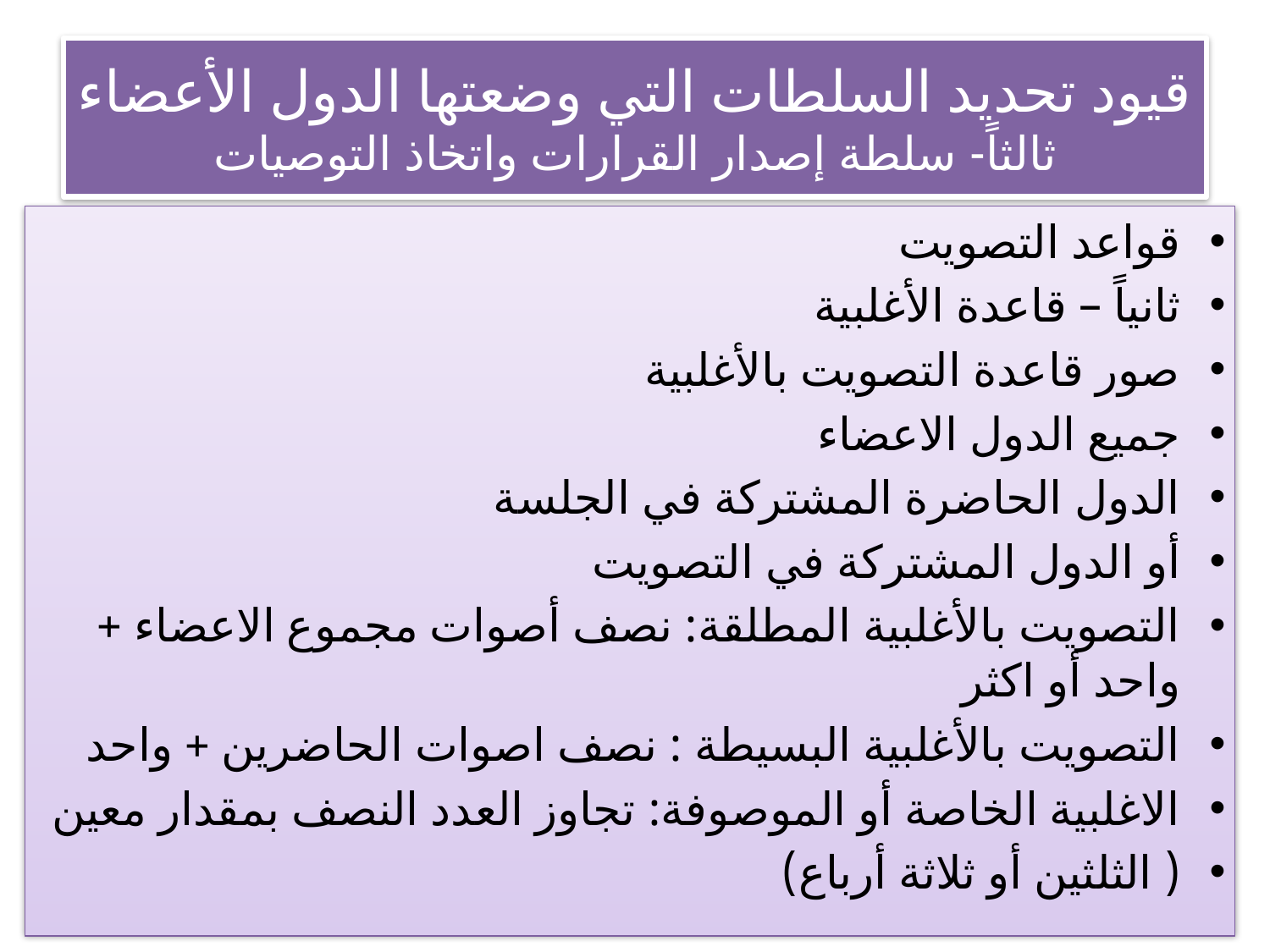

# قيود تحديد السلطات التي وضعتها الدول الأعضاء ثالثاً- سلطة إصدار القرارات واتخاذ التوصيات
قواعد التصويت
ثانياً – قاعدة الأغلبية
صور قاعدة التصويت بالأغلبية
جميع الدول الاعضاء
الدول الحاضرة المشتركة في الجلسة
أو الدول المشتركة في التصويت
التصويت بالأغلبية المطلقة: نصف أصوات مجموع الاعضاء + واحد أو اكثر
التصويت بالأغلبية البسيطة : نصف اصوات الحاضرين + واحد
الاغلبية الخاصة أو الموصوفة: تجاوز العدد النصف بمقدار معين
( الثلثين أو ثلاثة أرباع)